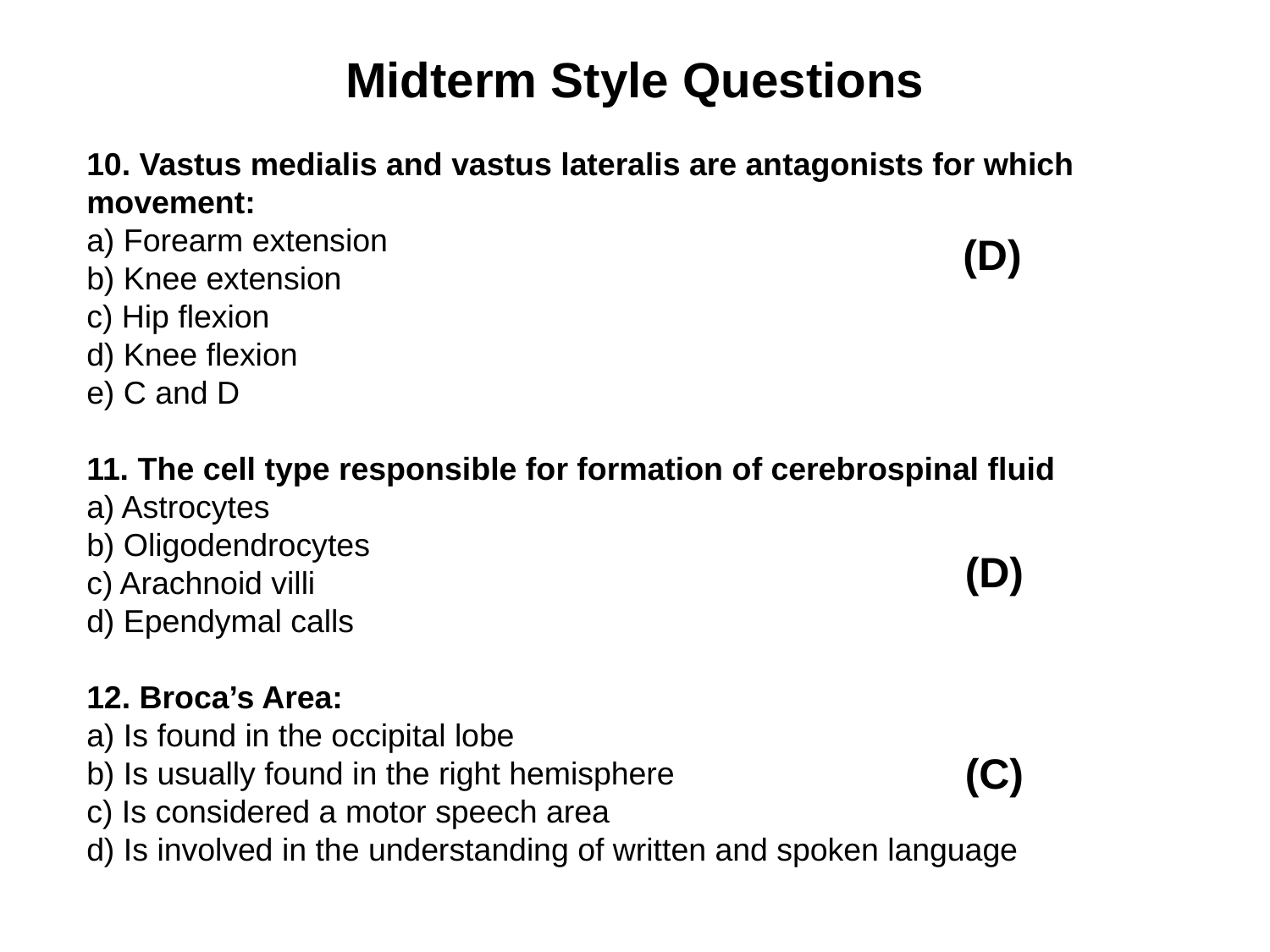

Midterm Style Questions
10. Vastus medialis and vastus lateralis are antagonists for which movement:
a) Forearm extension
b) Knee extension
c) Hip flexion
d) Knee flexion
e) C and D

11. The cell type responsible for formation of cerebrospinal fluid
a) Astrocytes
b) Oligodendrocytes
c) Arachnoid villi
d) Ependymal calls

12. Broca’s Area:
a) Is found in the occipital lobe
b) Is usually found in the right hemisphere
c) Is considered a motor speech area
d) Is involved in the understanding of written and spoken language
(D)
(D)
(C)